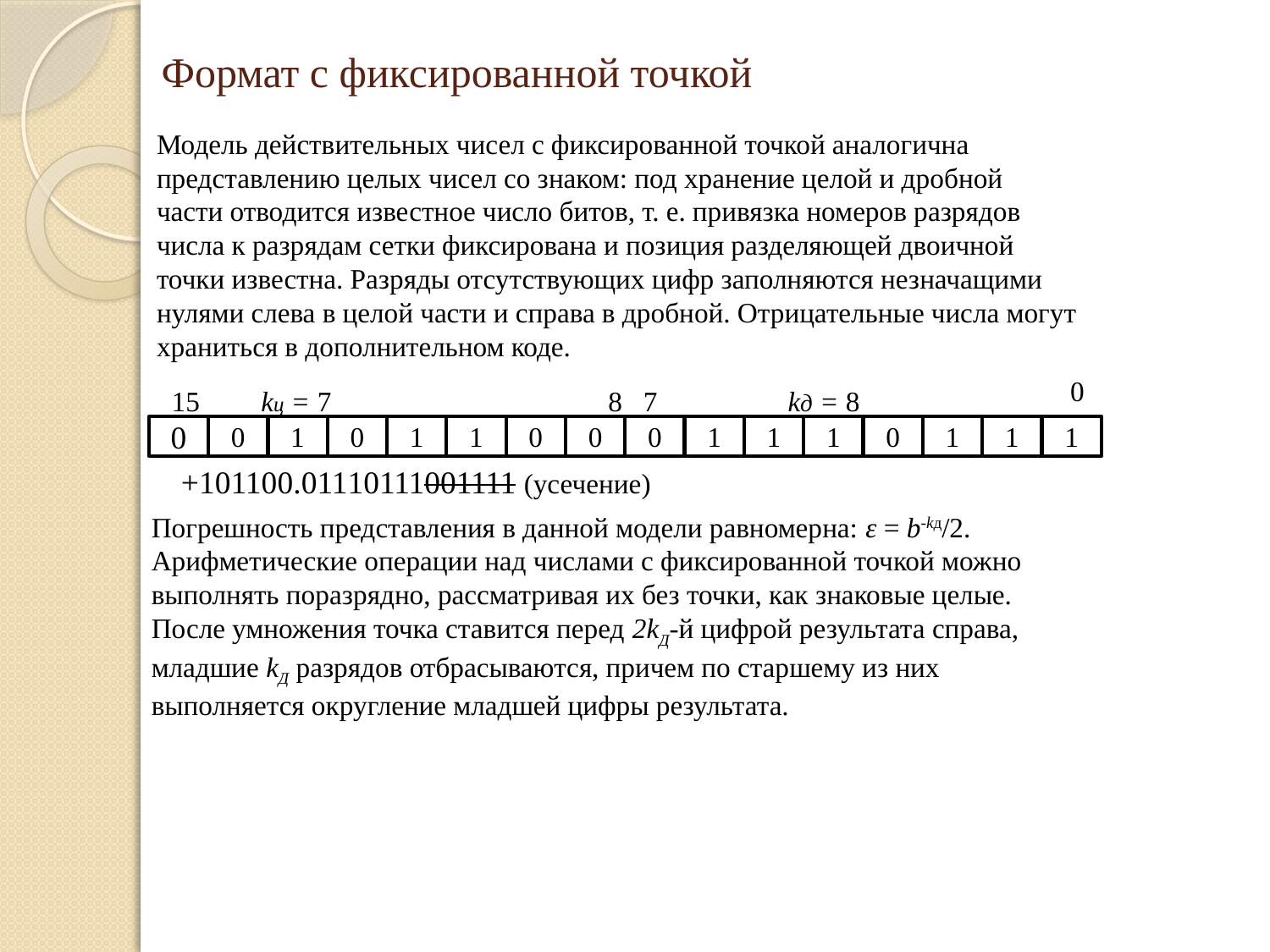

Формат с фиксированной точкой
Модель действительных чисел с фиксированной точкой аналогична
представлению целых чисел со знаком: под хранение целой и дробной
части отводится известное число битов, т. е. привязка номеров разрядов
числа к разрядам сетки фиксирована и позиция разделяющей двоичной
точки известна. Разряды отсутствующих цифр заполняются незначащими
нулями слева в целой части и справа в дробной. Отрицательные числа могут
храниться в дополнительном коде.
0
15
kц = 7
8   7
kд = 8
0
0
1
0
1
1
0
0
0
1
1
1
0
1
1
1
+101100.01110111001111 (усечение)
Погрешность представления в данной модели равномерна: ε = b-kд/2.
Арифметические операции над числами с фиксированной точкой можно
выполнять поразрядно, рассматривая их без точки, как знаковые целые.
После умножения точка ставится перед 2kД-й цифрой результата справа,
младшие kД разрядов отбрасываются, причем по старшему из них
выполняется округление младшей цифры результата.